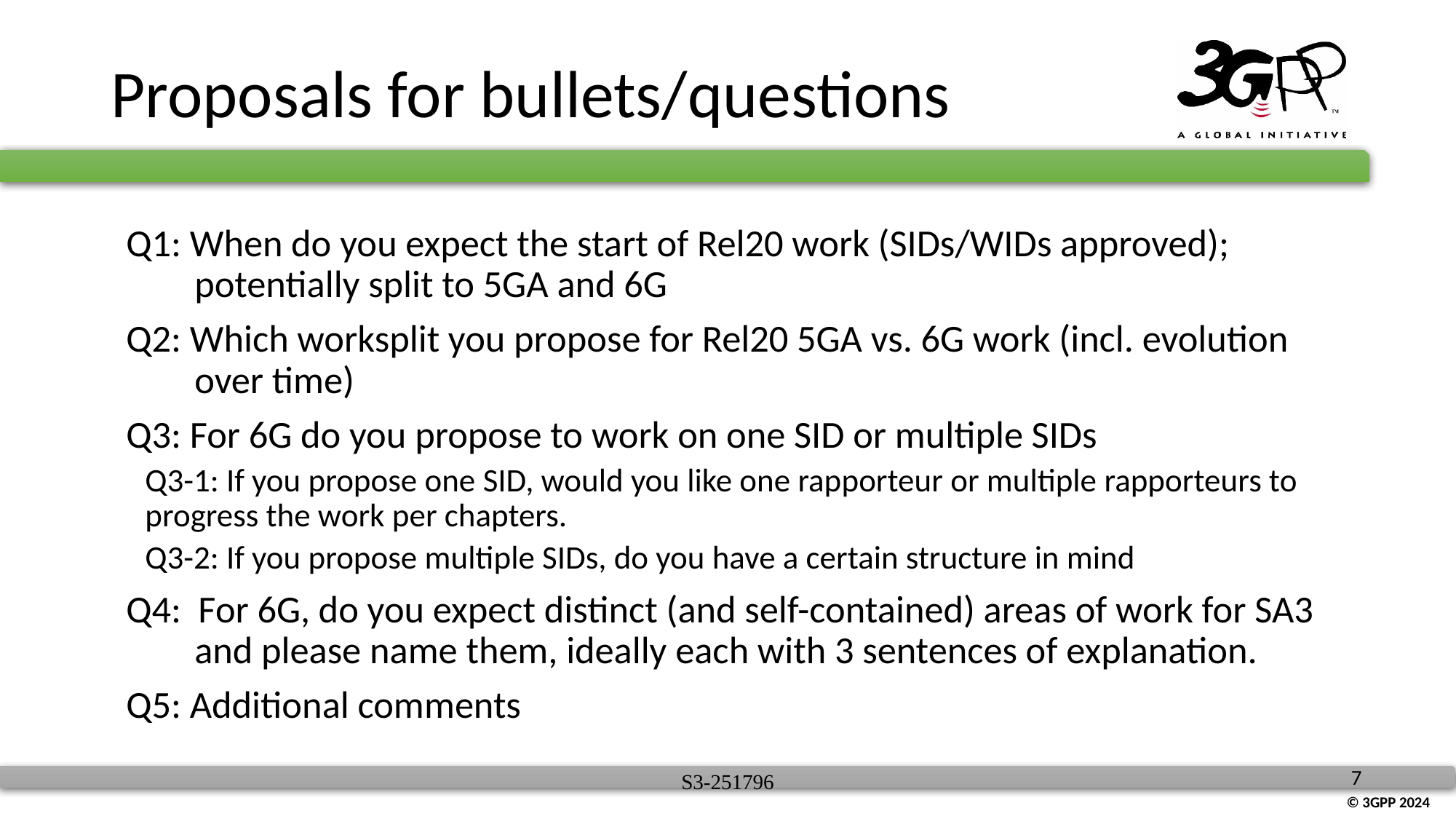

# Proposals for bullets/questions
Q1: When do you expect the start of Rel20 work (SIDs/WIDs approved); potentially split to 5GA and 6G
Q2: Which worksplit you propose for Rel20 5GA vs. 6G work (incl. evolution over time)
Q3: For 6G do you propose to work on one SID or multiple SIDs
Q3-1: If you propose one SID, would you like one rapporteur or multiple rapporteurs to progress the work per chapters.
Q3-2: If you propose multiple SIDs, do you have a certain structure in mind
Q4:  For 6G, do you expect distinct (and self-contained) areas of work for SA3 and please name them, ideally each with 3 sentences of explanation.
Q5: Additional comments
S3-251796